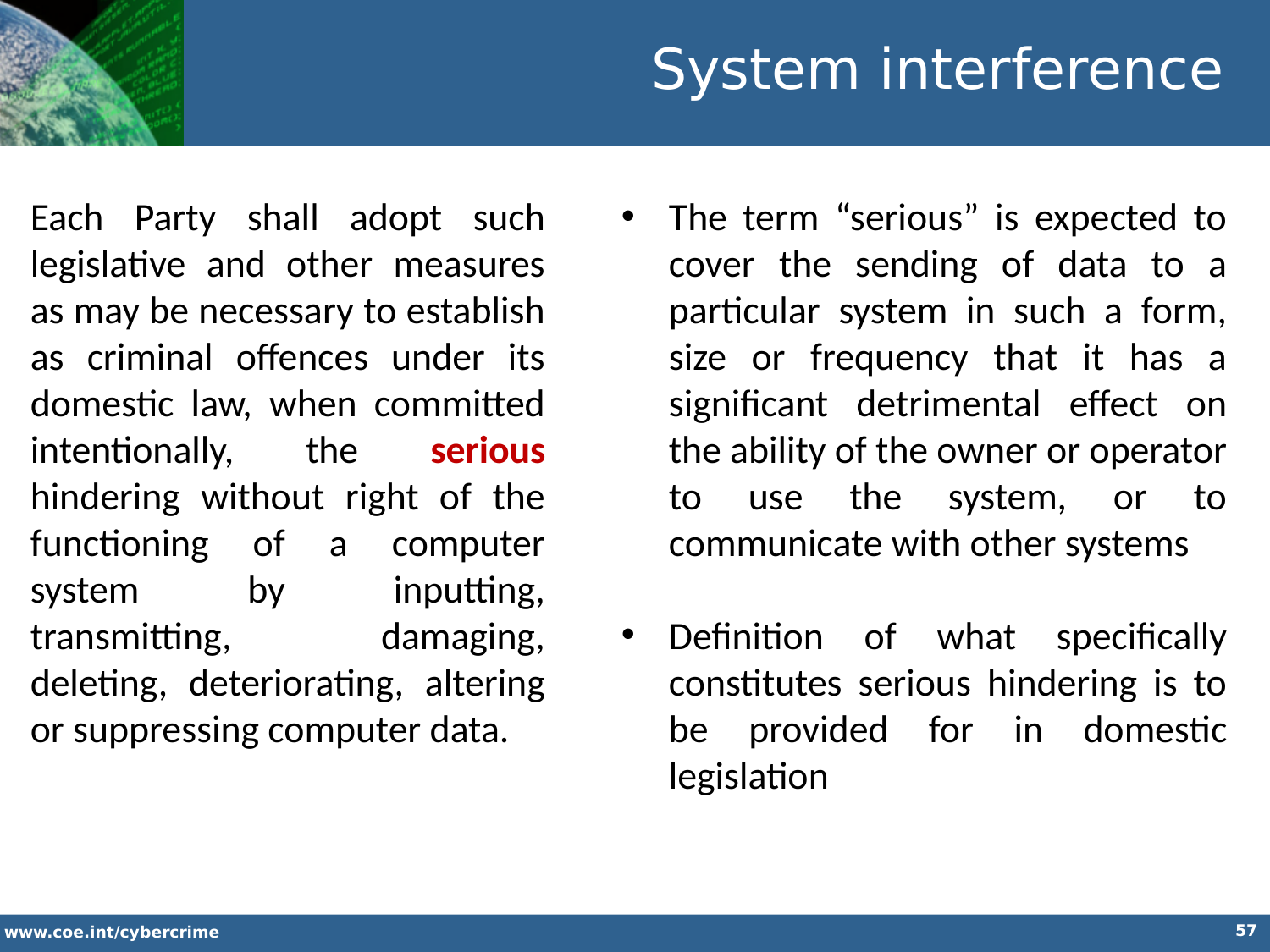

System interference
Each Party shall adopt such legislative and other measures as may be necessary to establish as criminal offences under its domestic law, when committed intentionally, the serious hindering without right of the functioning of a computer system by inputting, transmitting, damaging, deleting, deteriorating, altering or suppressing computer data.
The term “serious” is expected to cover the sending of data to a particular system in such a form, size or frequency that it has a significant detrimental effect on the ability of the owner or operator to use the system, or to communicate with other systems

Definition of what specifically constitutes serious hindering is to be provided for in domestic legislation